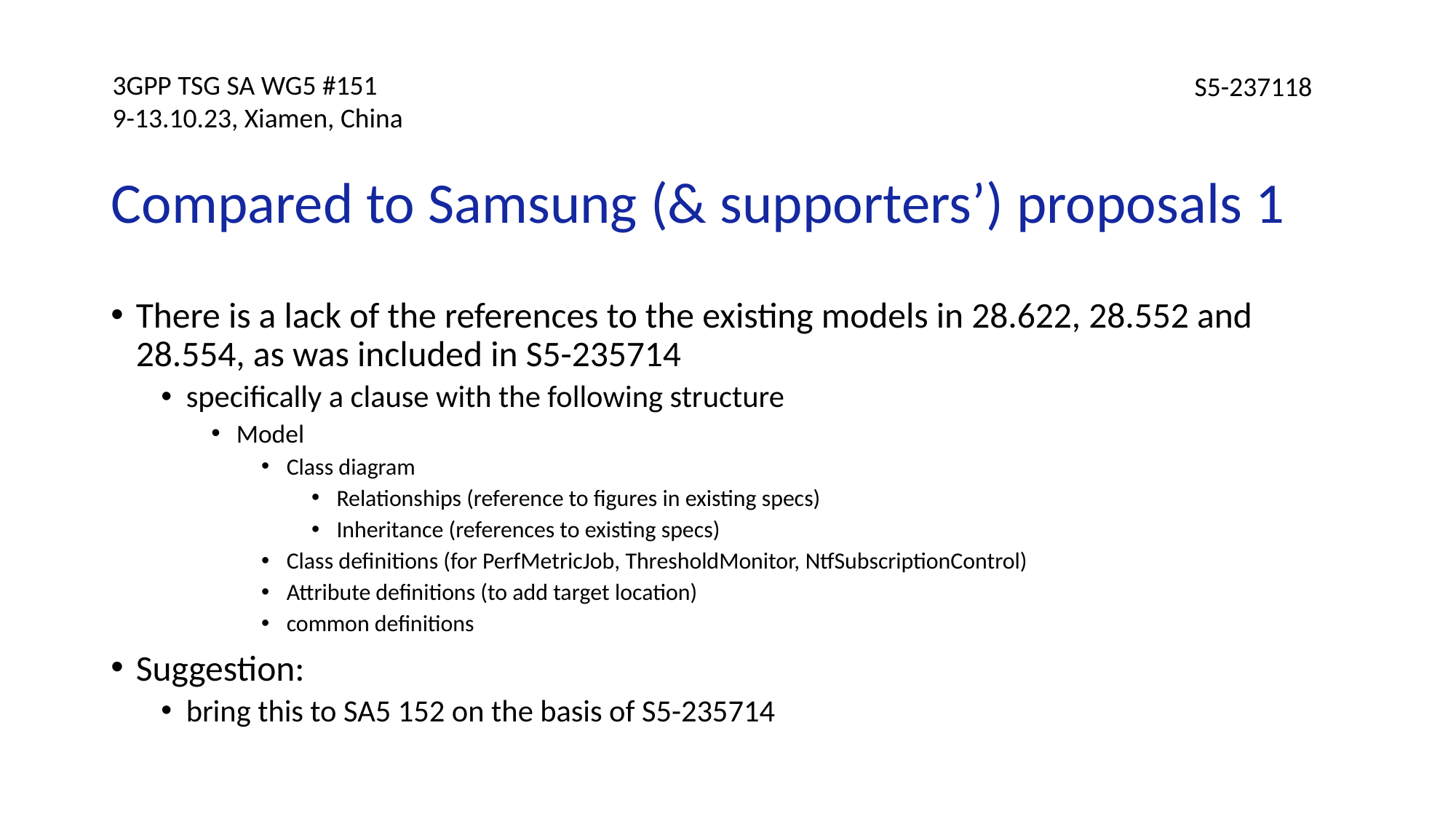

# Compared to Samsung (& supporters’) proposals 1
There is a lack of the references to the existing models in 28.622, 28.552 and 28.554, as was included in S5-235714
specifically a clause with the following structure
Model
Class diagram
Relationships (reference to figures in existing specs)
Inheritance (references to existing specs)
Class definitions (for PerfMetricJob, ThresholdMonitor, NtfSubscriptionControl)
Attribute definitions (to add target location)
common definitions
Suggestion:
bring this to SA5 152 on the basis of S5-235714